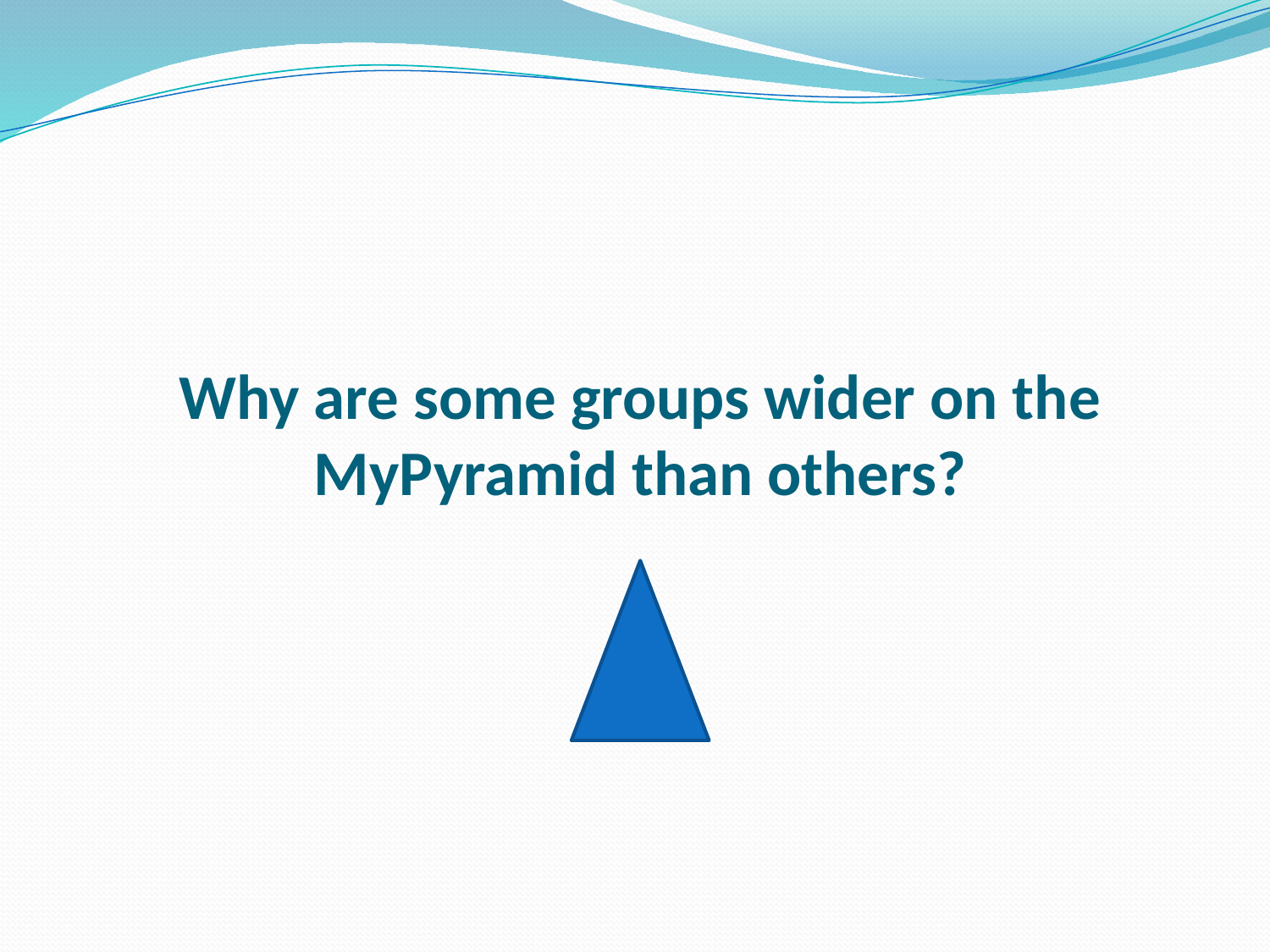

# Why are some groups wider on the MyPyramid than others?